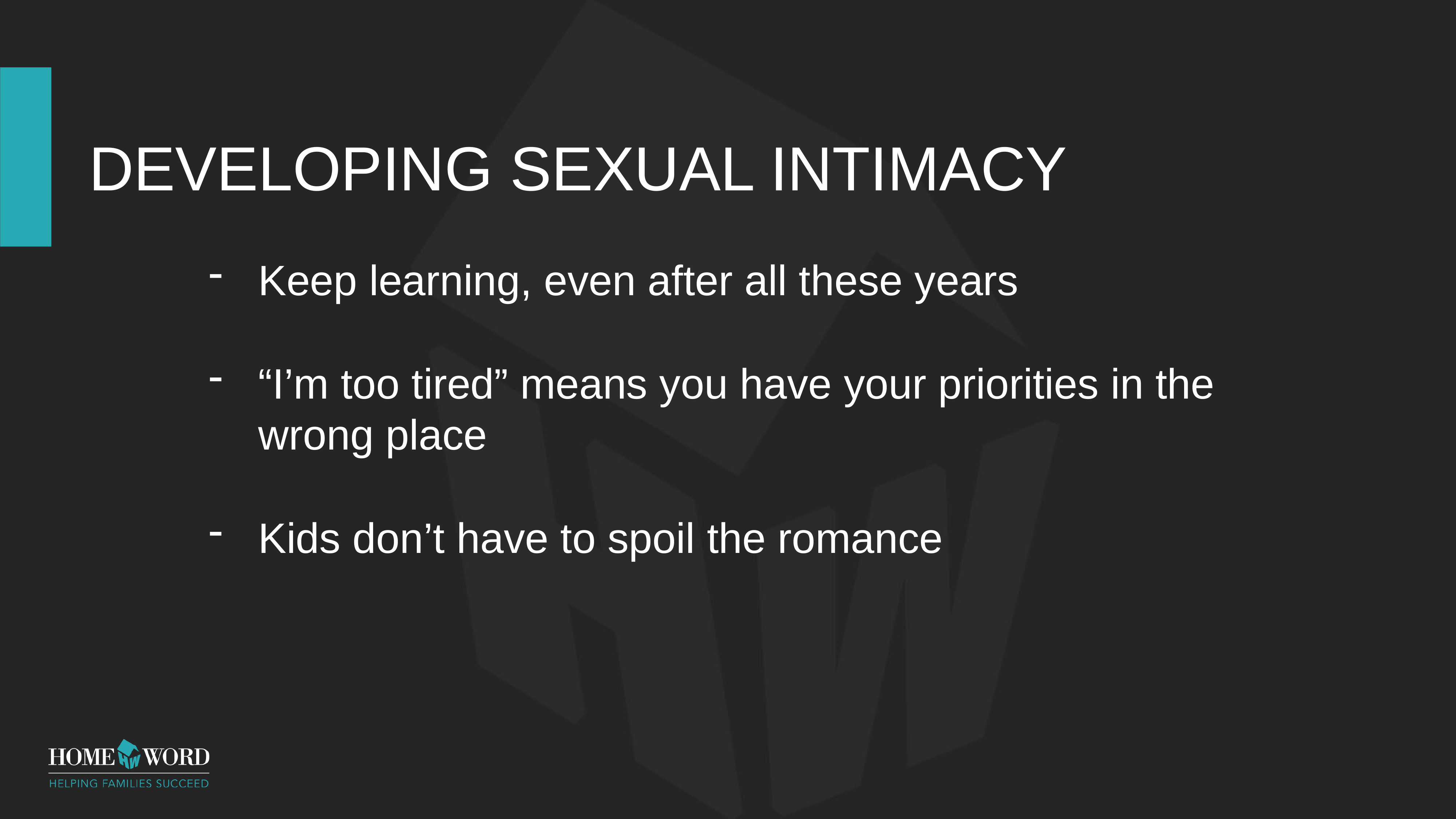

# Developing Sexual Intimacy
Keep learning, even after all these years
“I’m too tired” means you have your priorities in the wrong place
Kids don’t have to spoil the romance